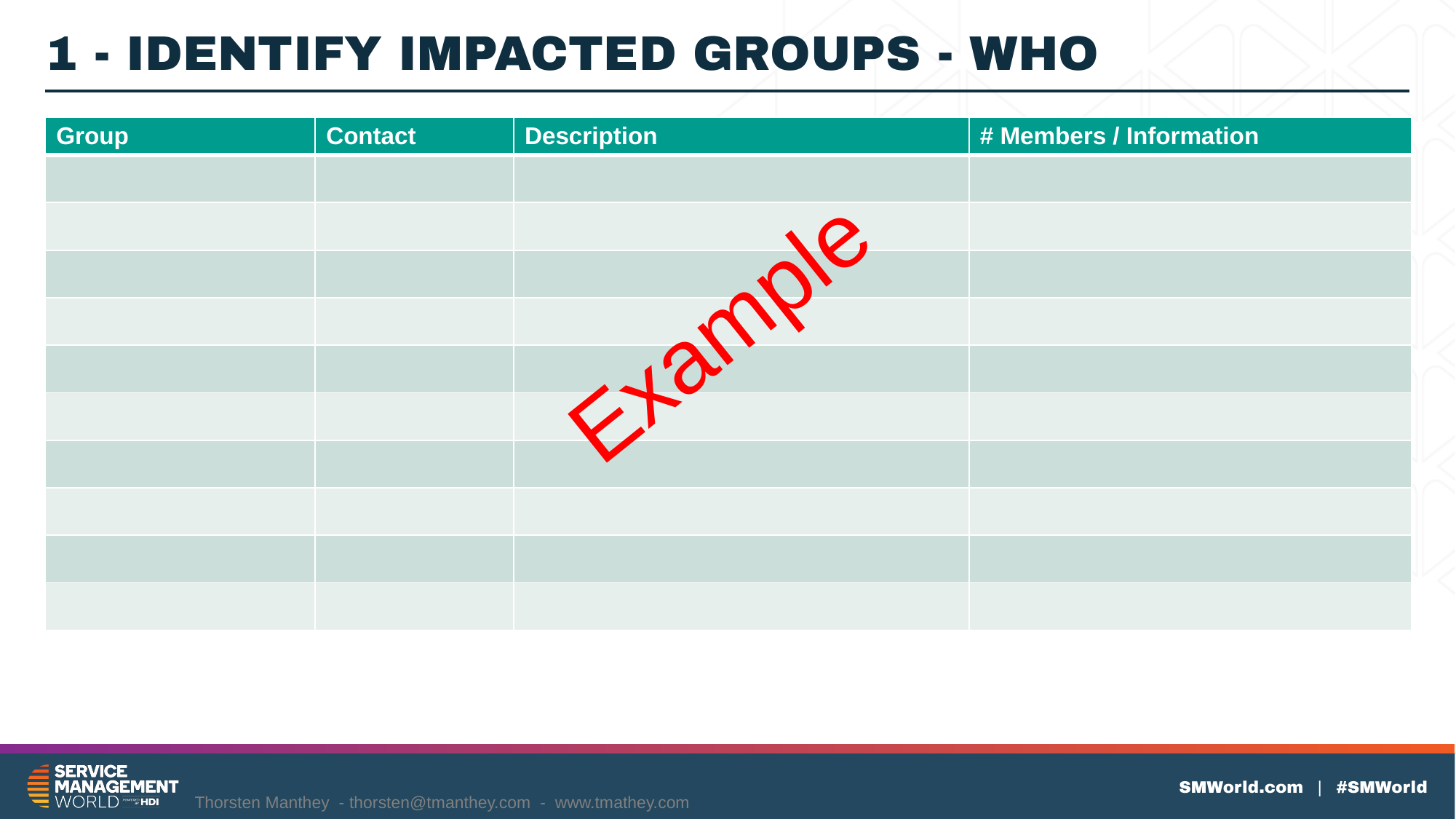

# 1 - IDENTIFY IMPACTED GROUPS - WHO
| Group | Contact | Description | # Members / Information |
| --- | --- | --- | --- |
|  |  |  |  |
|  |  |  |  |
|  |  |  |  |
|  |  |  |  |
|  |  |  |  |
|  |  |  |  |
|  |  |  |  |
|  |  |  |  |
|  |  |  |  |
|  |  |  |  |
Example
Thorsten Manthey  - thorsten@tmanthey.com  -  www.tmathey.com